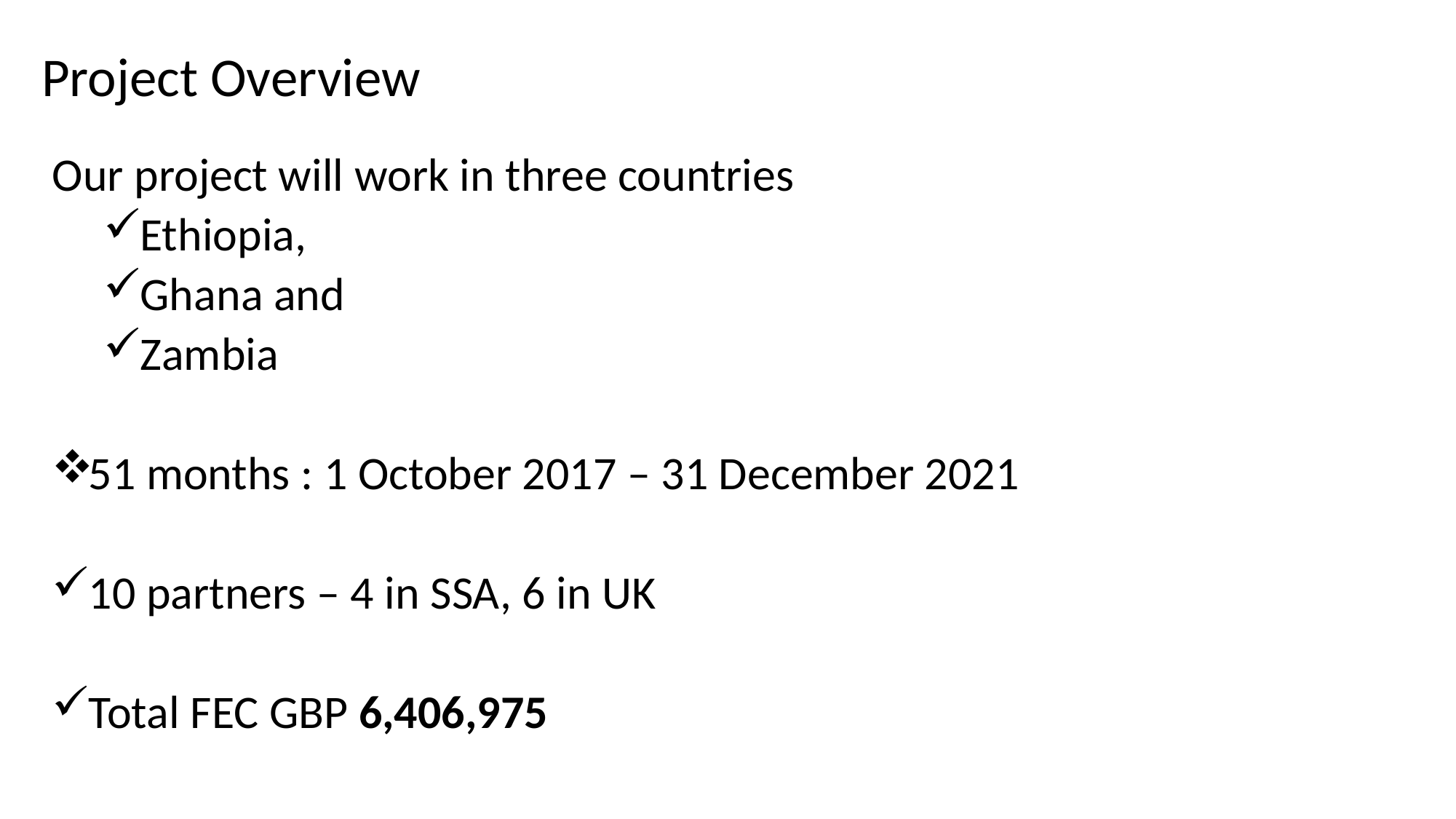

# Project Overview
Our project will work in three countries
 Ethiopia,
 Ghana and
 Zambia

 51 months : 1 October 2017 – 31 December 2021

 10 partners – 4 in SSA, 6 in UK

 Total FEC GBP 6,406,975